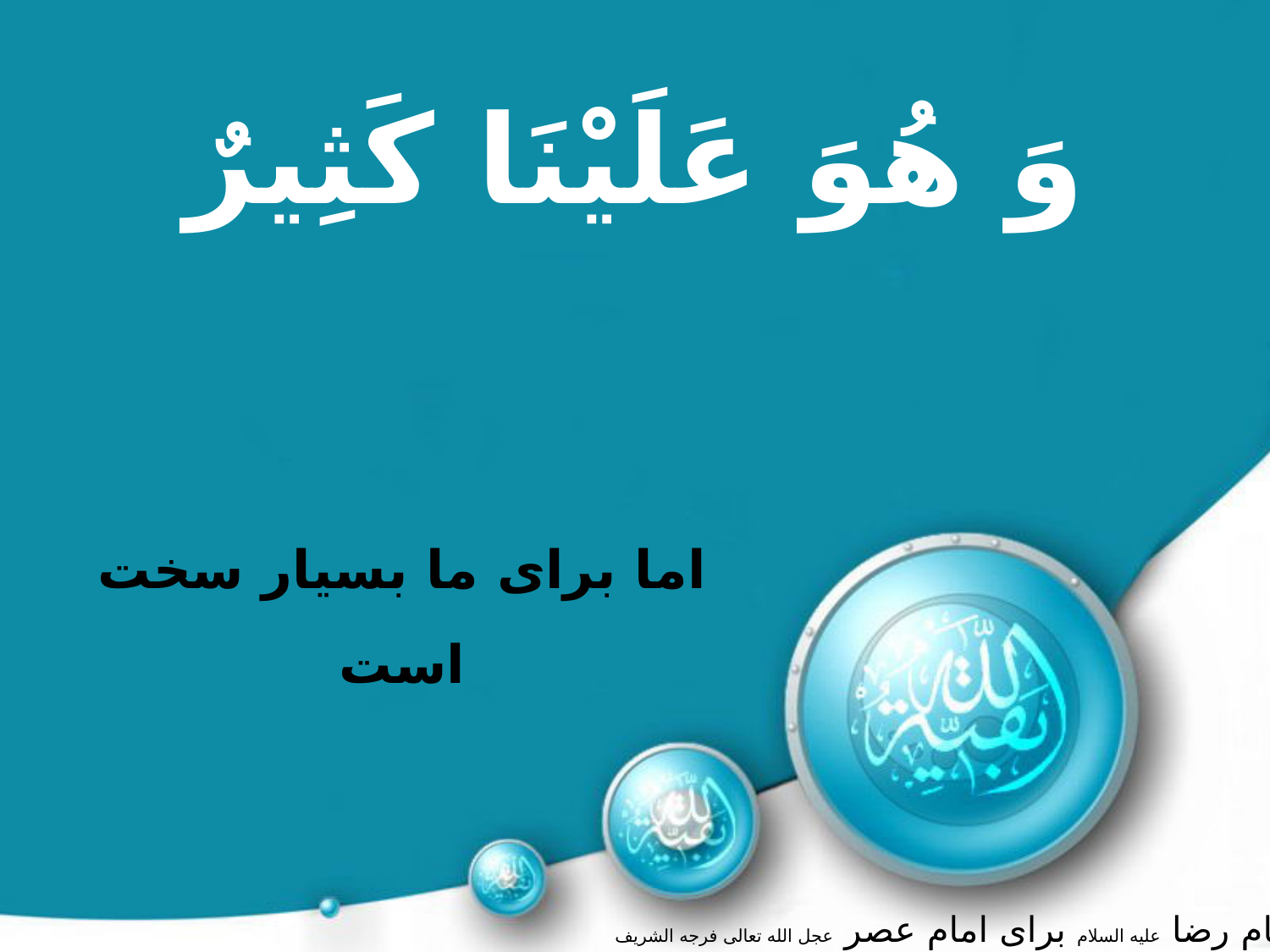

وَ هُوَ عَلَيْنَا كَثِيرٌ
اما براى ما بسيار سخت است